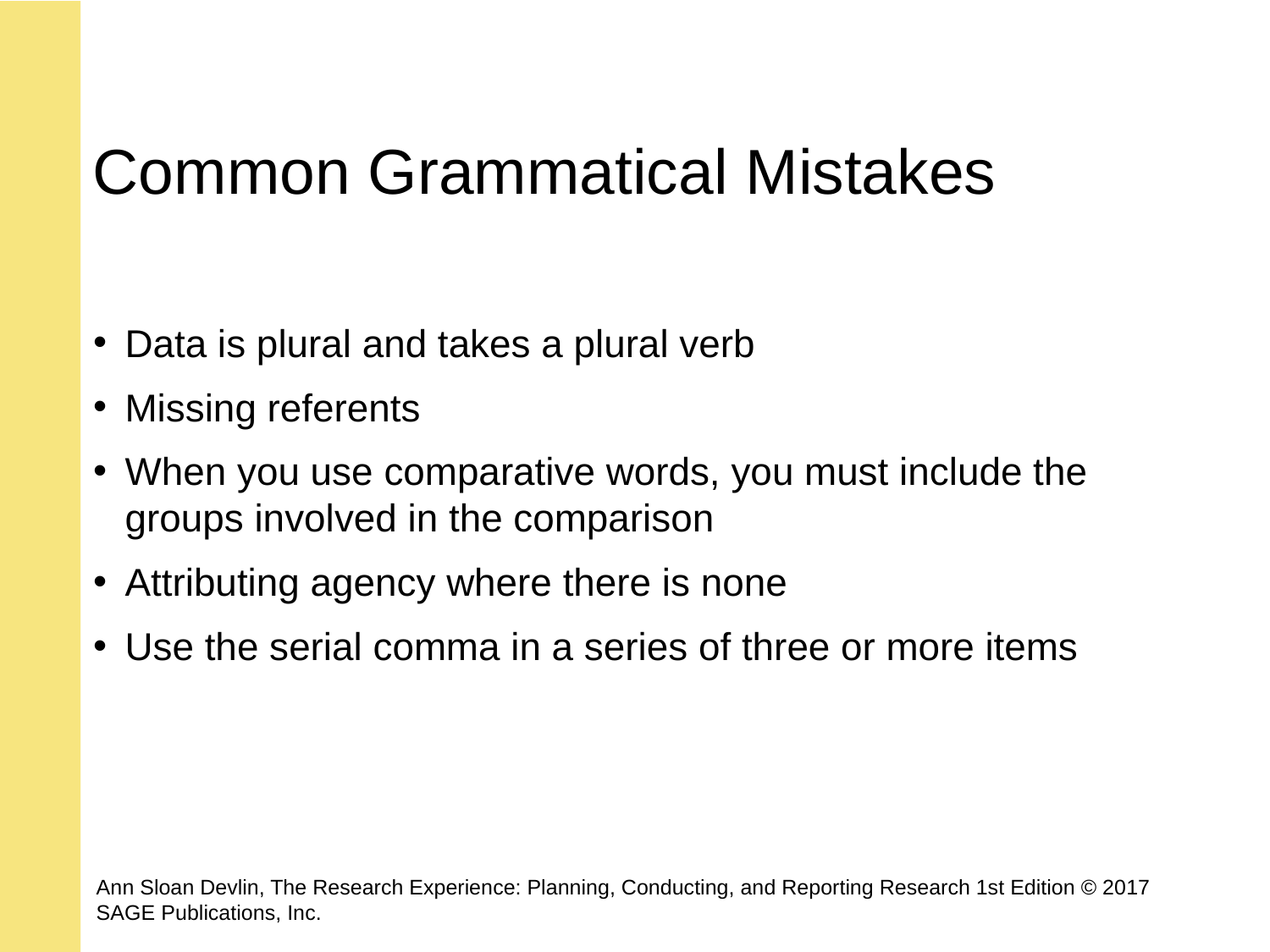

# Common Grammatical Mistakes
Data is plural and takes a plural verb
Missing referents
When you use comparative words, you must include the groups involved in the comparison
Attributing agency where there is none
Use the serial comma in a series of three or more items